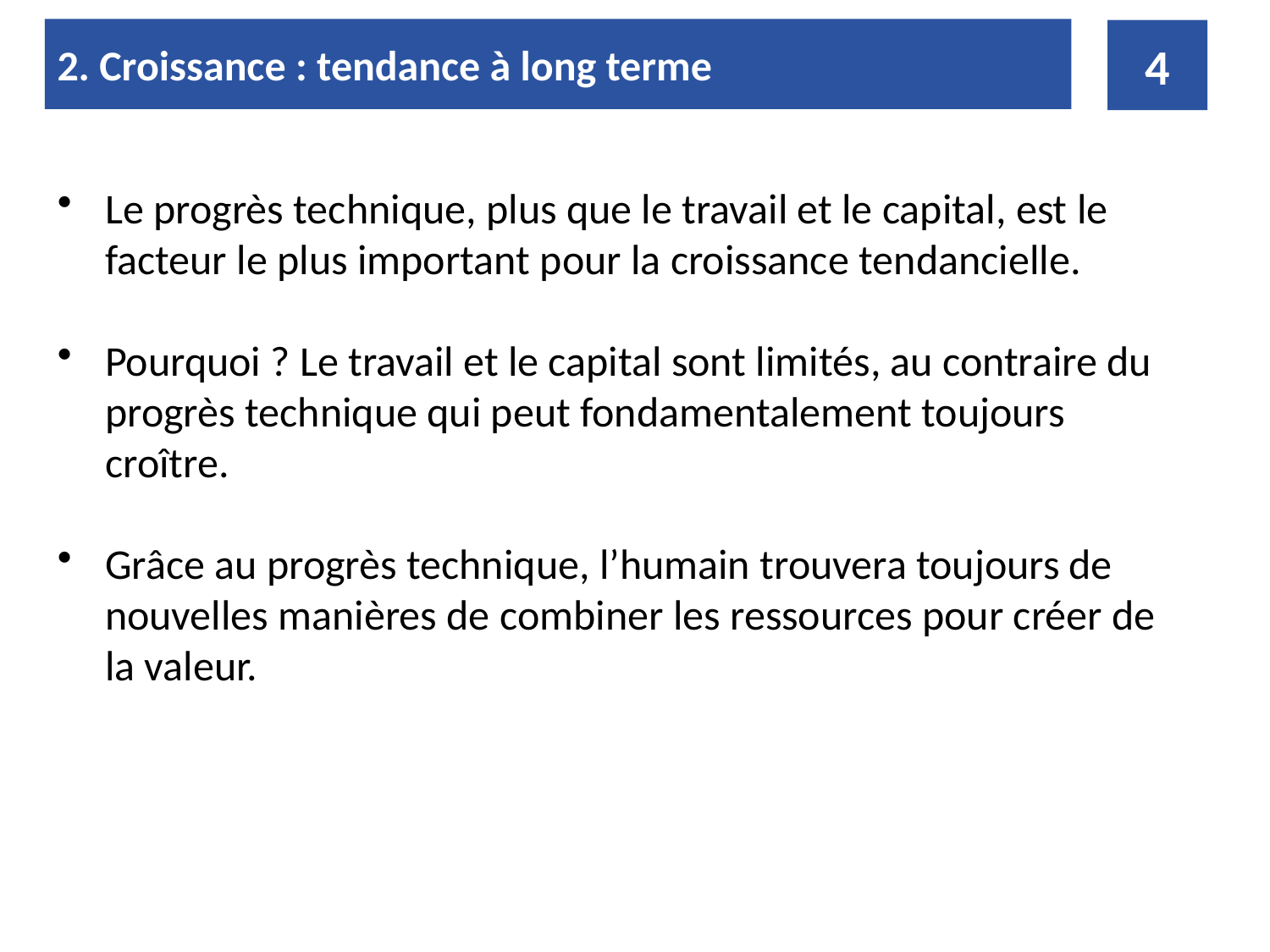

2. Croissance : tendance à long terme
4

Le progrès technique, plus que le travail et le capital, est le facteur le plus important pour la croissance tendancielle.

Pourquoi ? Le travail et le capital sont limités, au contraire du progrès technique qui peut fondamentalement toujours croître.

Grâce au progrès technique, l’humain trouvera toujours de nouvelles manières de combiner les ressources pour créer de la valeur.